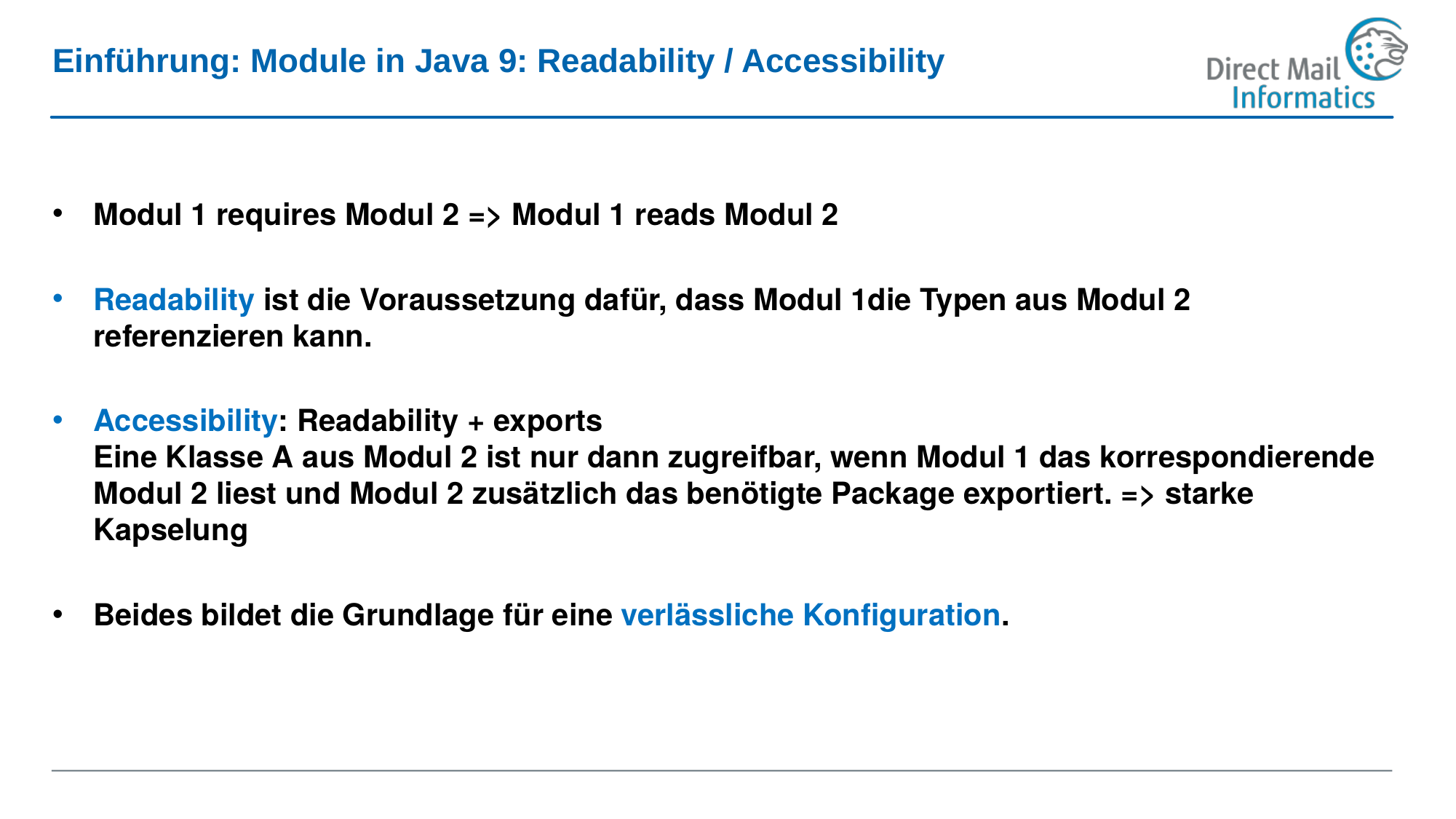

# Einführung: Module in Java 9: Readability / Accessibility

Modul 1 requires Modul 2 => Modul 1 reads Modul 2

Readability ist die Voraussetzung dafür, dass Modul 1die Typen aus Modul 2 referenzieren kann.

Accessibility: Readability + exports
Eine Klasse A aus Modul 2 ist nur dann zugreifbar, wenn Modul 1 das korrespondierende Modul 2 liest und Modul 2 zusätzlich das benötigte Package exportiert. => starke Kapselung

Beides bildet die Grundlage für eine verlässliche Konfiguration.